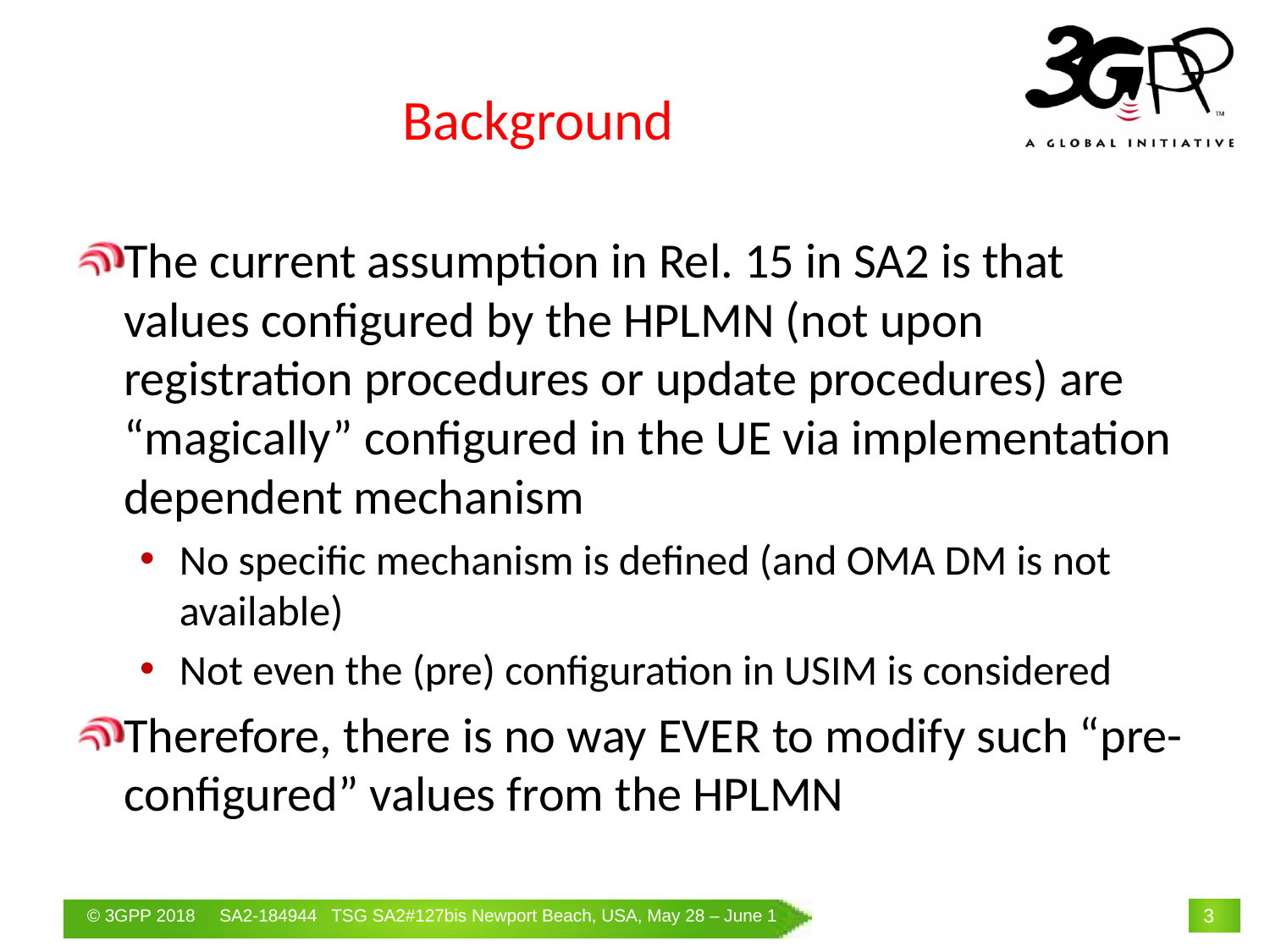

# Background
The current assumption in Rel. 15 in SA2 is that values configured by the HPLMN (not upon registration procedures or update procedures) are “magically” configured in the UE via implementation dependent mechanism
No specific mechanism is defined (and OMA DM is not available)
Not even the (pre) configuration in USIM is considered
Therefore, there is no way EVER to modify such “pre-configured” values from the HPLMN